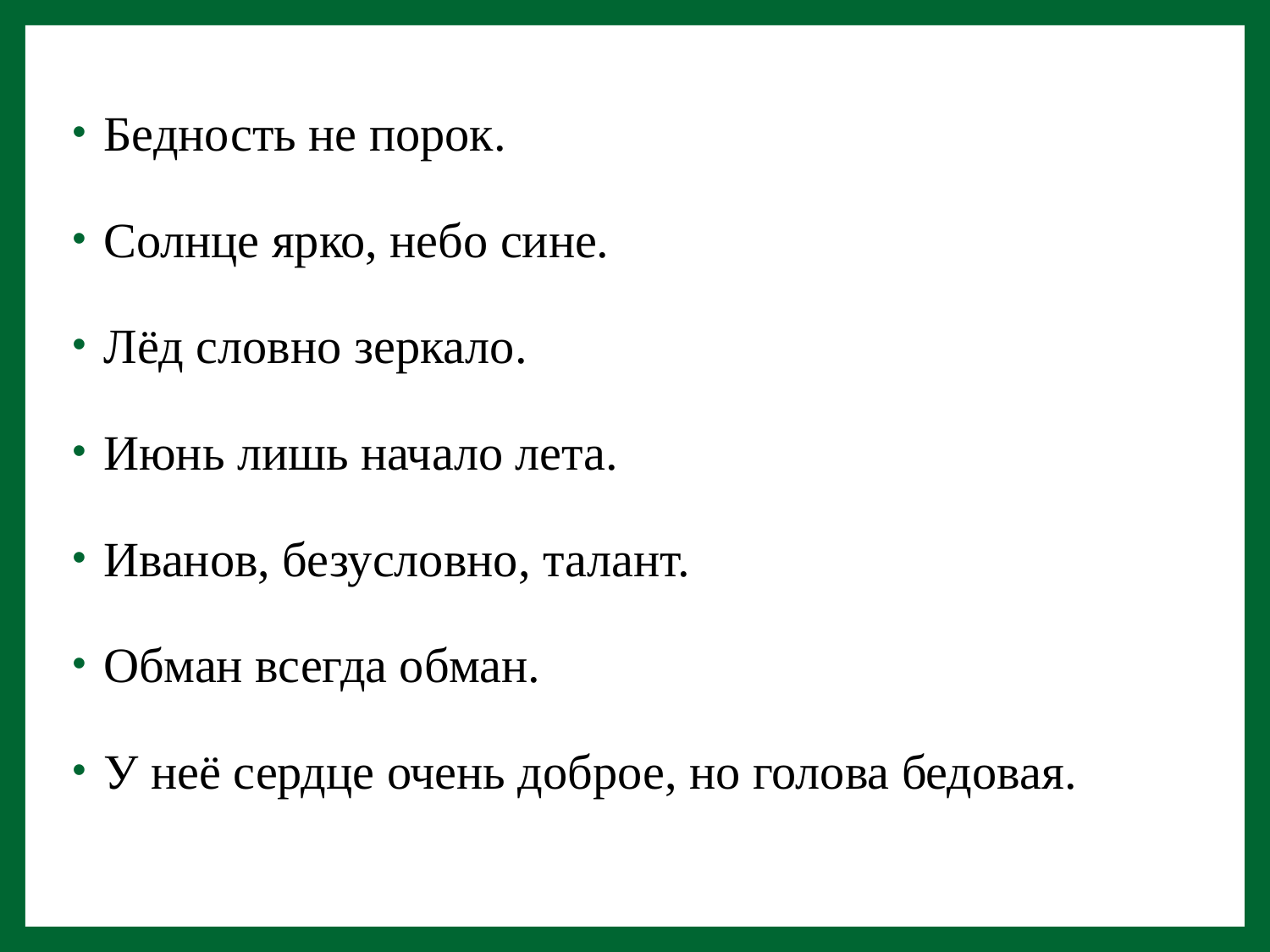

Бедность не порок.
 Солнце ярко, небо сине.
 Лёд словно зеркало.
 Июнь лишь начало лета.
 Иванов, безусловно, талант.
 Обман всегда обман.
 У неё сердце очень доброе, но голова бедовая.